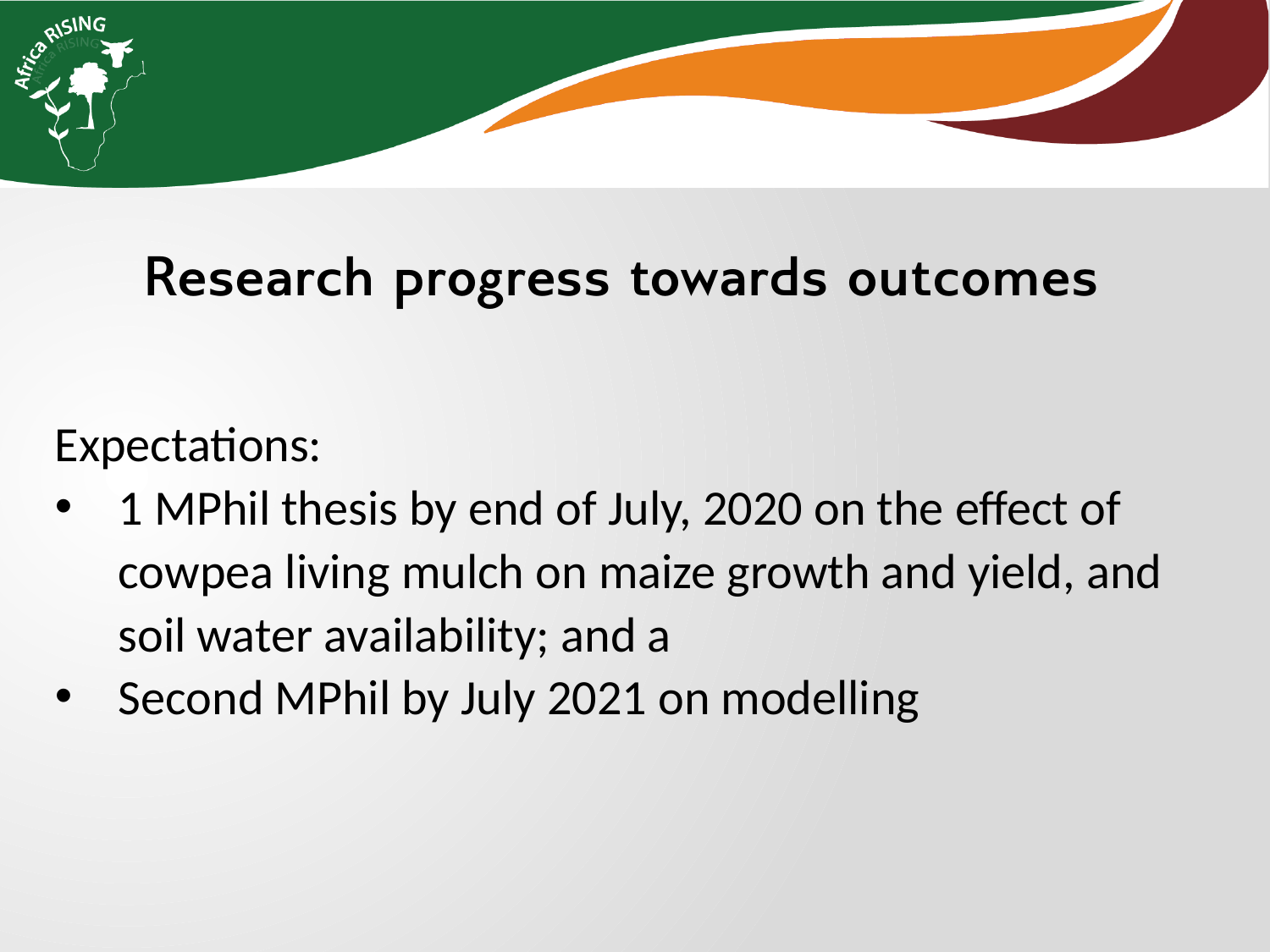

Research progress towards outcomes
Expectations:
1 MPhil thesis by end of July, 2020 on the effect of cowpea living mulch on maize growth and yield, and soil water availability; and a
Second MPhil by July 2021 on modelling